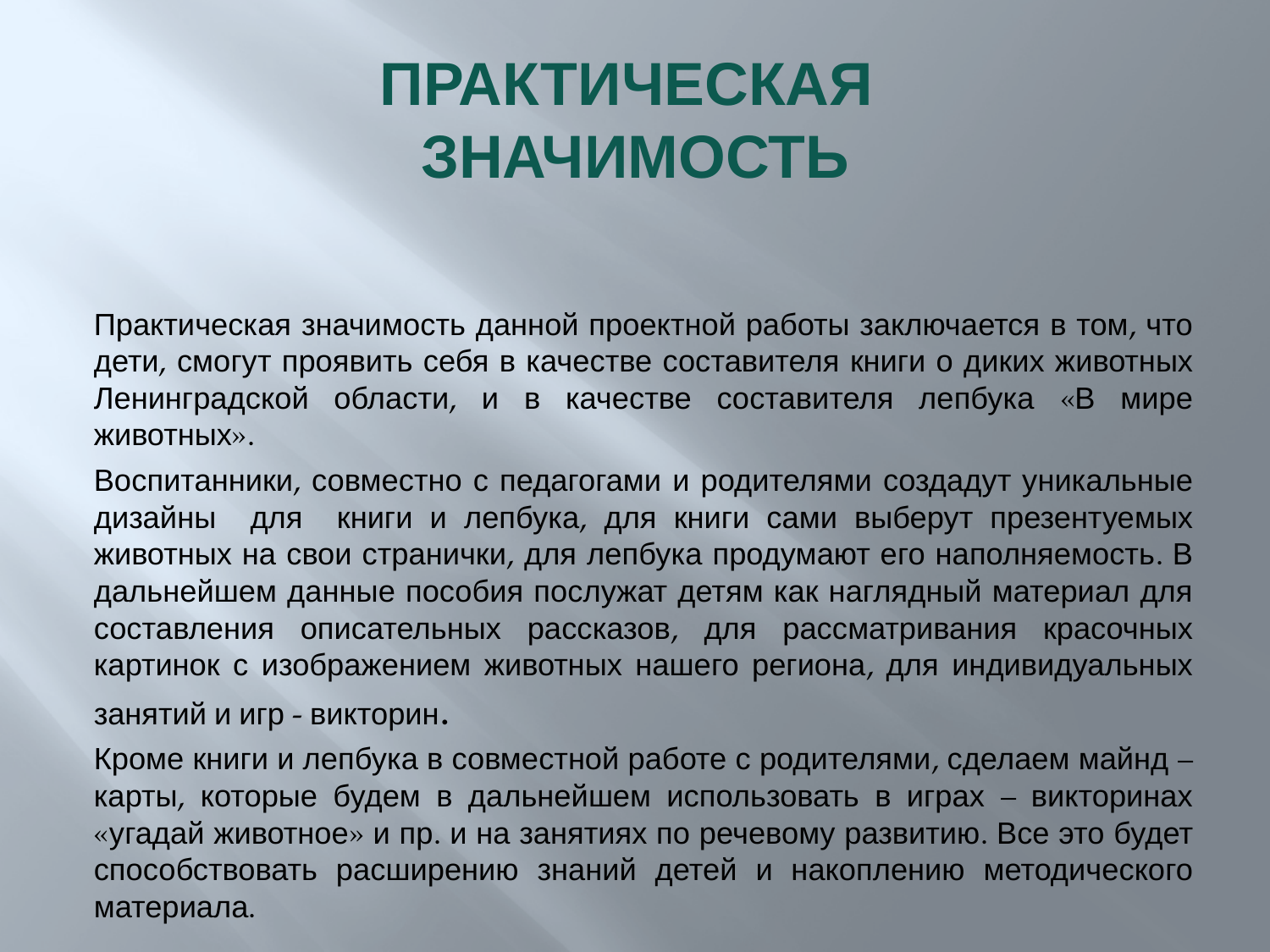

# ПРАКТИЧЕСКАЯ ЗНАЧИМОСТЬ
	Практическая значимость данной проектной работы заключается в том, что дети, смогут проявить себя в качестве составителя книги о диких животных Ленинградской области, и в качестве составителя лепбука «В мире животных».
	Воспитанники, совместно с педагогами и родителями создадут уникальные дизайны  для  книги и лепбука, для книги сами выберут презентуемых животных на свои странички, для лепбука продумают его наполняемость. В дальнейшем данные пособия послужат детям как наглядный материал для составления описательных рассказов, для рассматривания красочных картинок с изображением животных нашего региона, для индивидуальных занятий и игр - викторин.
	Кроме книги и лепбука в совместной работе с родителями, сделаем майнд – карты, которые будем в дальнейшем использовать в играх – викторинах «угадай животное» и пр. и на занятиях по речевому развитию. Все это будет способствовать расширению знаний детей и накоплению методического материала.